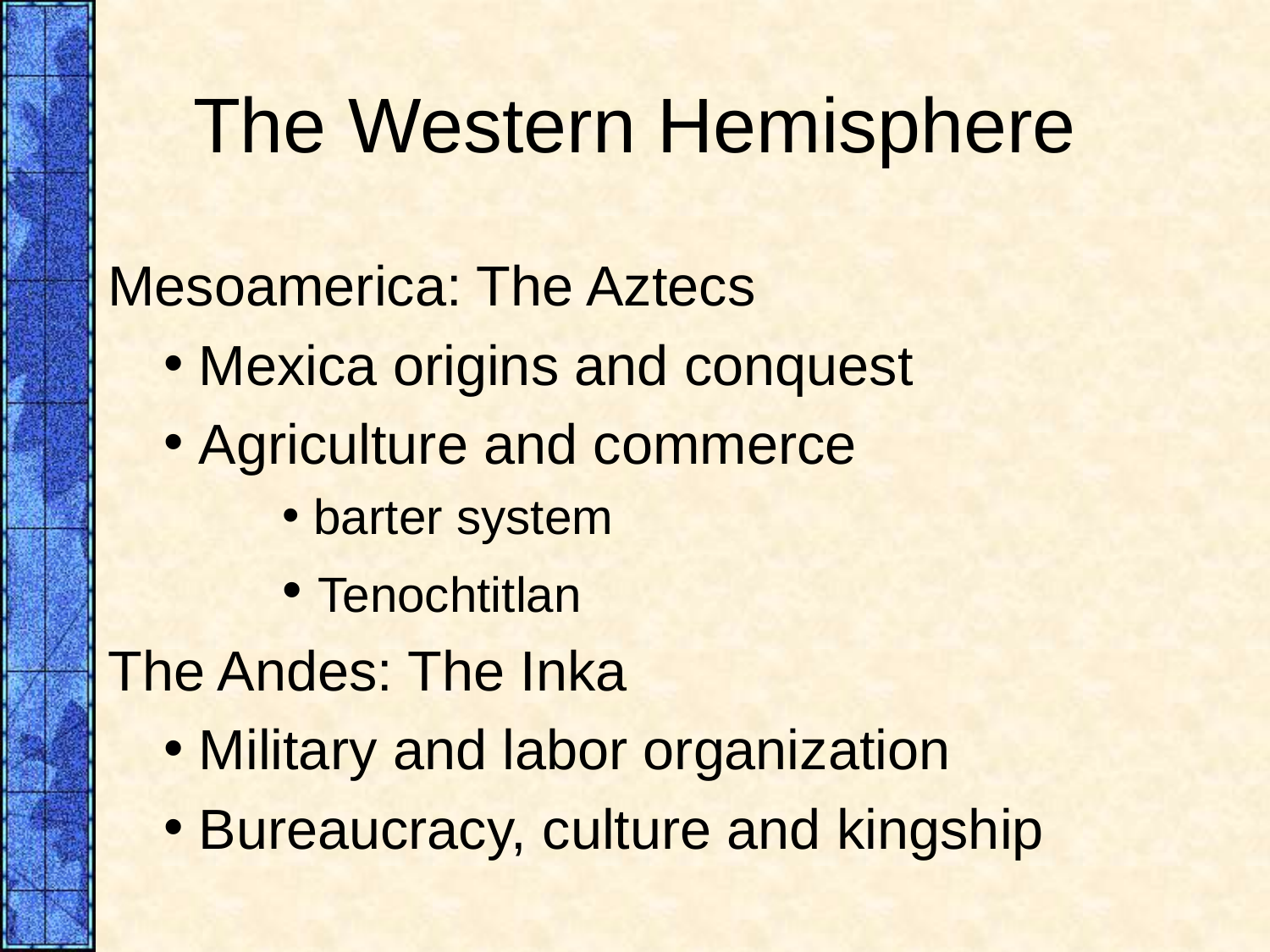

# The Western Hemisphere
Mesoamerica: The Aztecs
 Mexica origins and conquest
 Agriculture and commerce
 barter system
 Tenochtitlan
The Andes: The Inka
 Military and labor organization
 Bureaucracy, culture and kingship